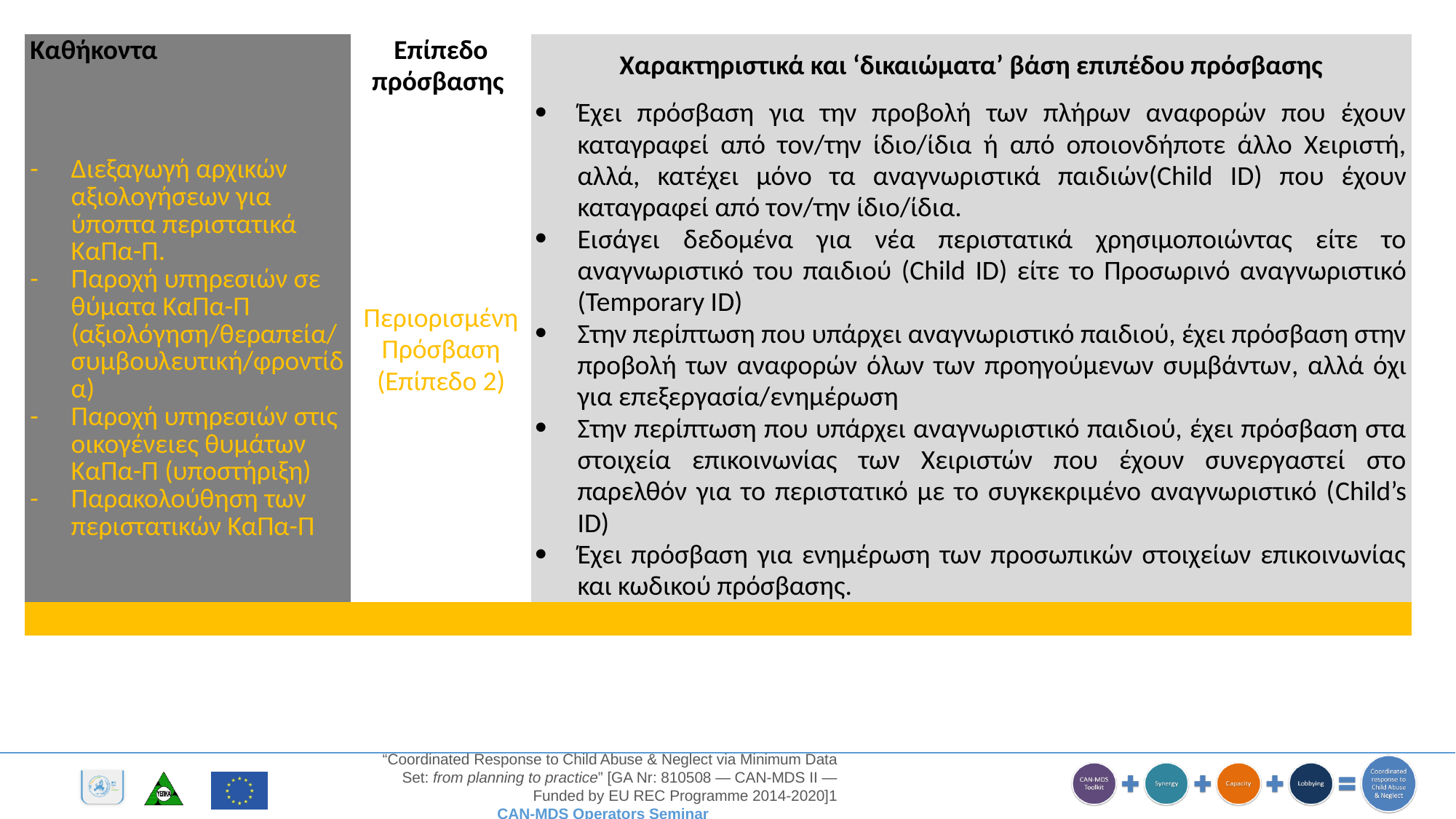

| Καθήκοντα | Επίπεδο πρόσβασης | Χαρακτηριστικά και ‘δικαιώματα’ βάση επιπέδου πρόσβασης |
| --- | --- | --- |
| Διεξαγωγή αρχικών αξιολογήσεων για ύποπτα περιστατικά ΚαΠα-Π. Παροχή υπηρεσιών σε θύματα ΚαΠα-Π (αξιολόγηση/θεραπεία/συμβουλευτική/φροντίδα) Παροχή υπηρεσιών στις οικογένειες θυμάτων ΚαΠα-Π (υποστήριξη) Παρακολούθηση των περιστατικών ΚαΠα-Π | Περιορισμένη Πρόσβαση (Επίπεδο 2) | Έχει πρόσβαση για την προβολή των πλήρων αναφορών που έχουν καταγραφεί από τον/την ίδιο/ίδια ή από οποιονδήποτε άλλο Χειριστή, αλλά, κατέχει μόνο τα αναγνωριστικά παιδιών(Child ID) που έχουν καταγραφεί από τον/την ίδιο/ίδια. Εισάγει δεδομένα για νέα περιστατικά χρησιμοποιώντας είτε το αναγνωριστικό του παιδιού (Child ID) είτε το Προσωρινό αναγνωριστικό (Temporary ID) Στην περίπτωση που υπάρχει αναγνωριστικό παιδιού, έχει πρόσβαση στην προβολή των αναφορών όλων των προηγούμενων συμβάντων, αλλά όχι για επεξεργασία/ενημέρωση Στην περίπτωση που υπάρχει αναγνωριστικό παιδιού, έχει πρόσβαση στα στοιχεία επικοινωνίας των Χειριστών που έχουν συνεργαστεί στο παρελθόν για το περιστατικό με το συγκεκριμένο αναγνωριστικό (Child’s ID) Έχει πρόσβαση για ενημέρωση των προσωπικών στοιχείων επικοινωνίας και κωδικού πρόσβασης. |
|  |  |  |